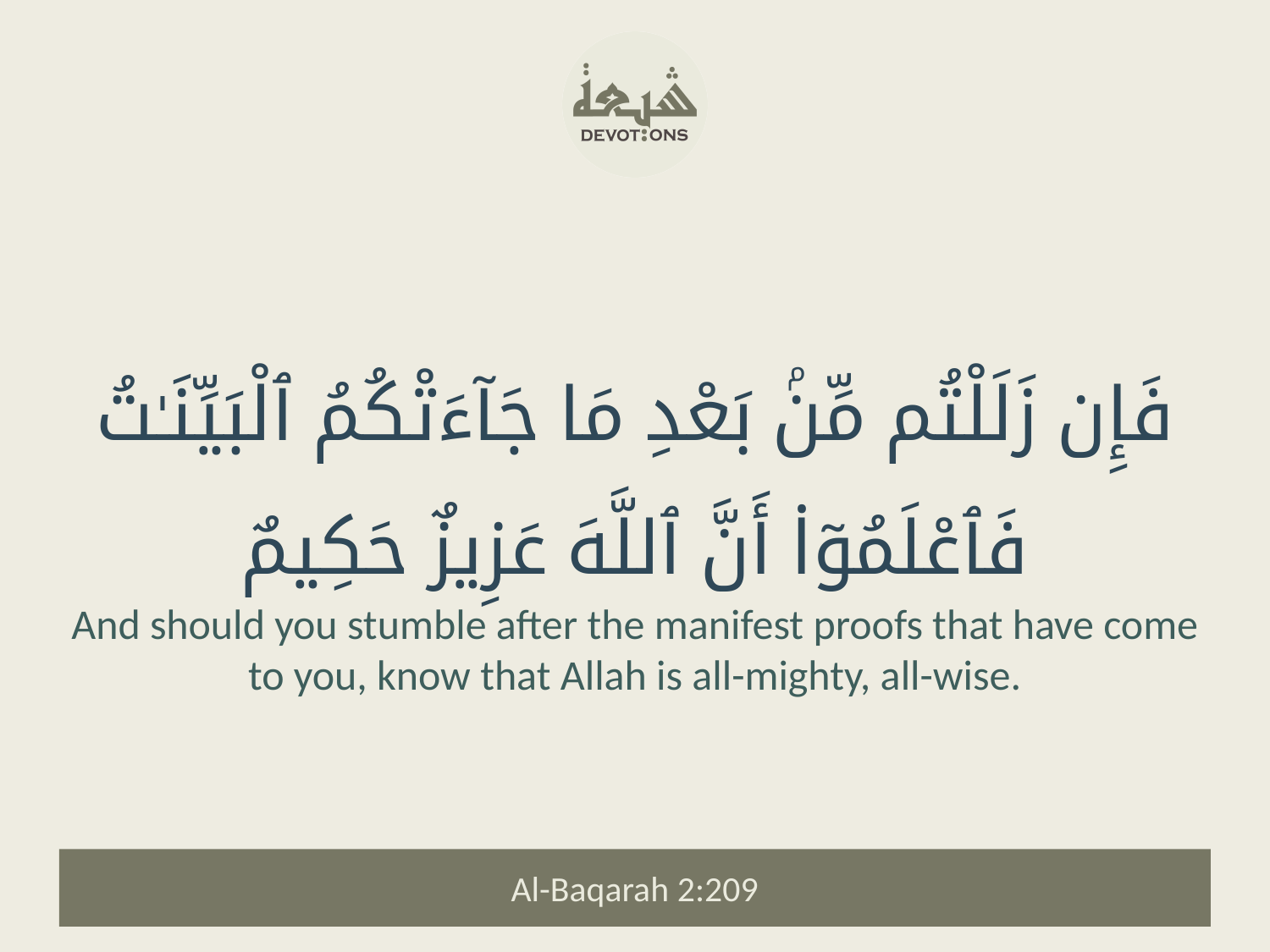

فَإِن زَلَلْتُم مِّنۢ بَعْدِ مَا جَآءَتْكُمُ ٱلْبَيِّنَـٰتُ فَٱعْلَمُوٓا۟ أَنَّ ٱللَّهَ عَزِيزٌ حَكِيمٌ
And should you stumble after the manifest proofs that have come to you, know that Allah is all-mighty, all-wise.
Al-Baqarah 2:209